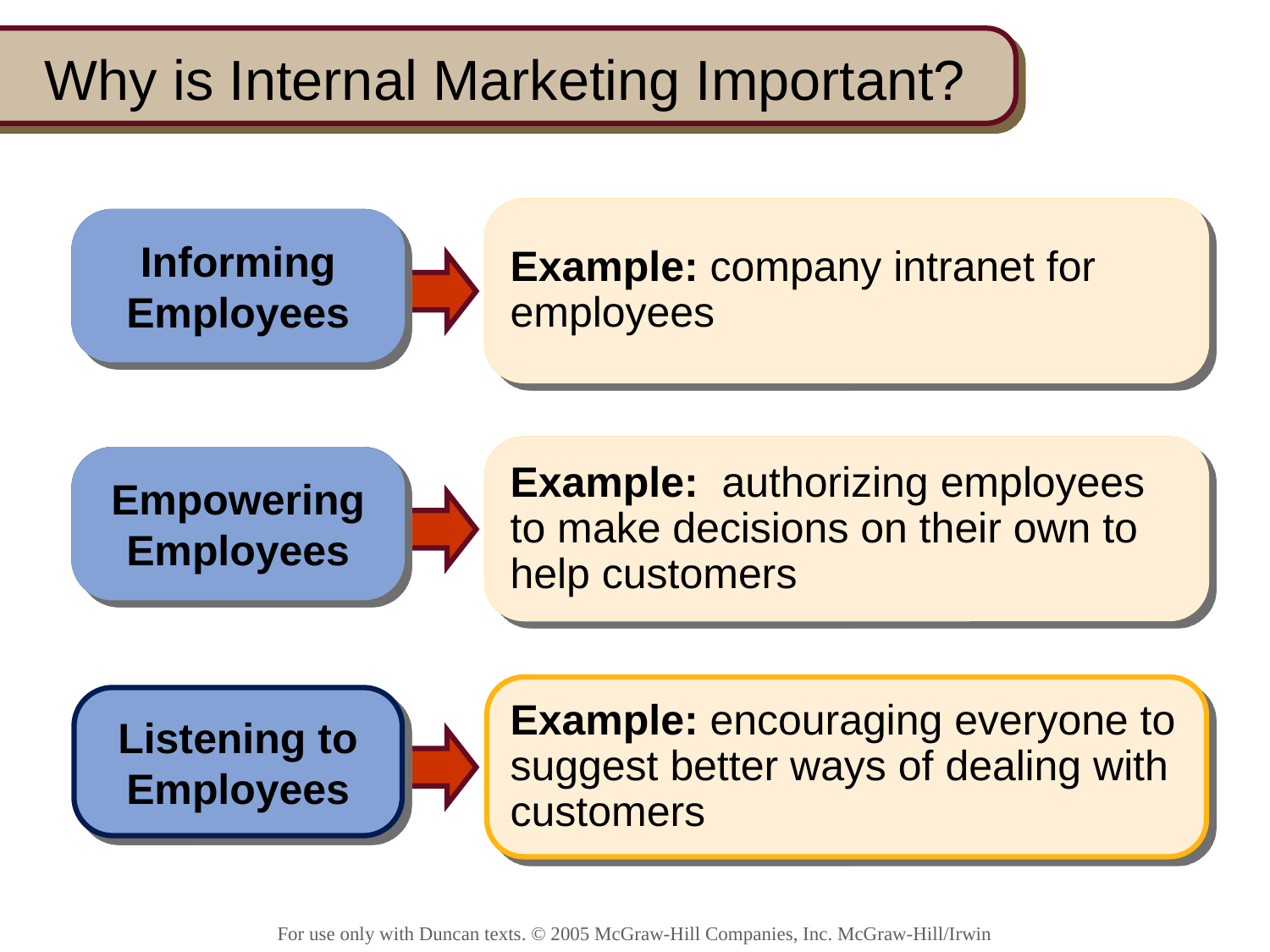

# Why is Internal Marketing Important?
Example: company intranet for employees
Informing Employees

Example: company intranet for employees
Informing Employees
Example:  authorizing employees to make decisions on their own to help customers
Empowering Employees

Example:  authorizing employees to make decisions on their own to help customers
Empowering Employees
Example: encouraging everyone to suggest better ways of dealing with customers
Listening to Employees